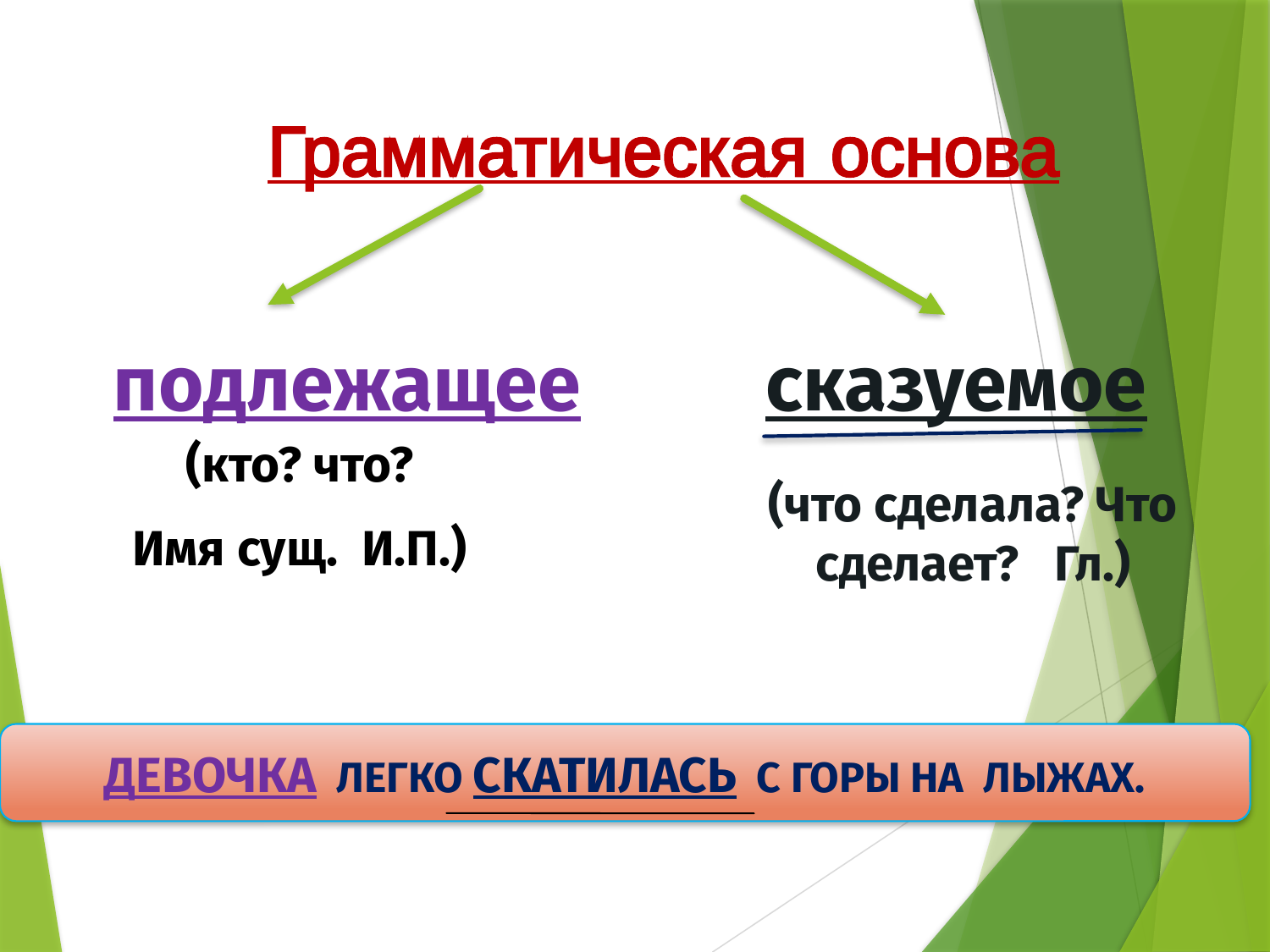

Грамматическая основа

подлежащее
сказуемое
(кто? что?
Имя сущ.  И.П.)

(что сделала? Что сделает?   Гл.)
ДЕВОЧКА  ЛЕГКО СКАТИЛАСЬ  С ГОРЫ НА  ЛЫЖАХ.